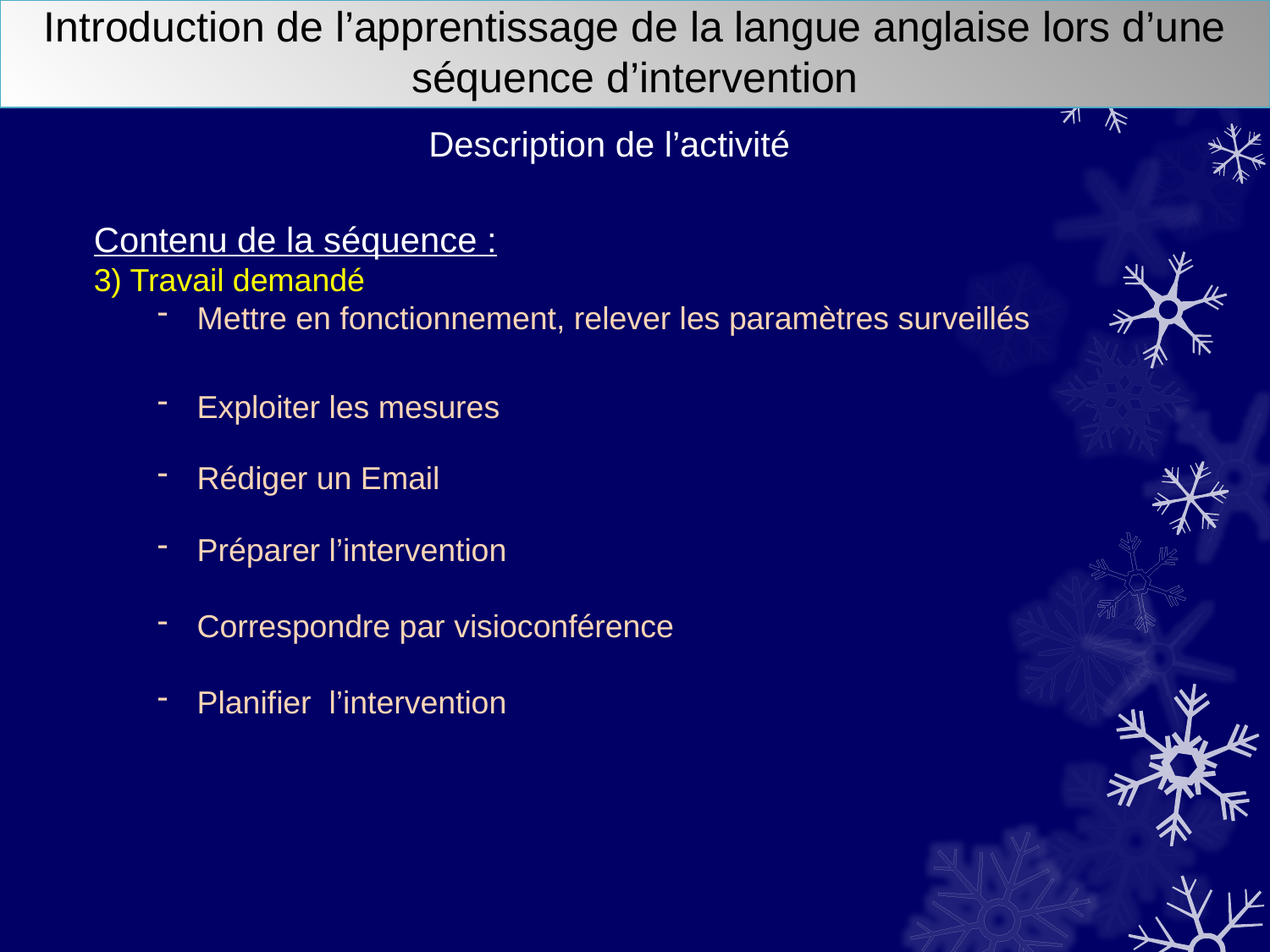

# Introduction de l’apprentissage de la langue anglaise lors d’une séquence d’intervention
 Description de l’activité

Contenu de la séquence :
3) Travail demandé
Mettre en fonctionnement, relever les paramètres surveillés

Exploiter les mesures

Rédiger un Email

Préparer l’intervention

Correspondre par visioconférence

Planifier  l’intervention